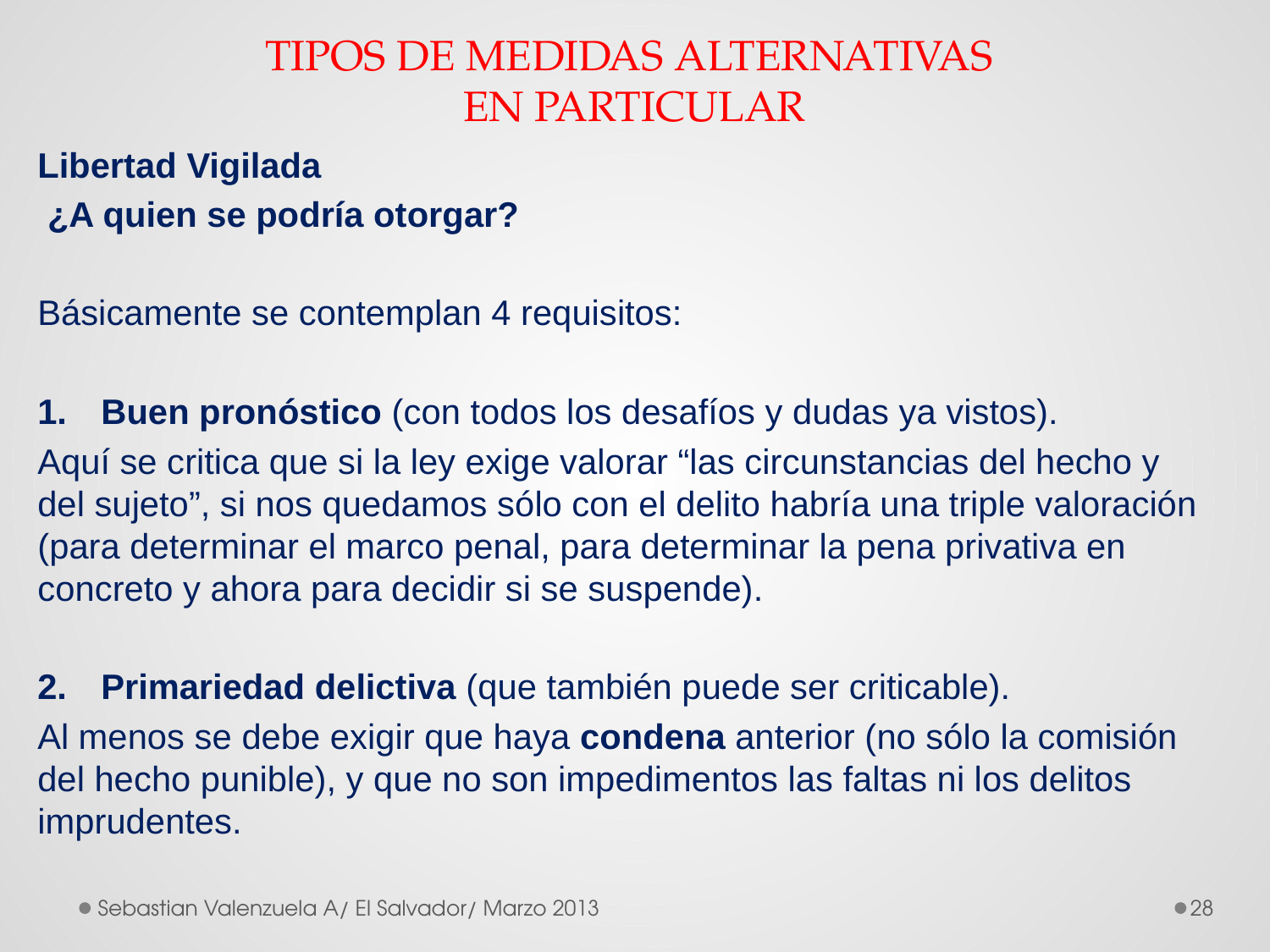

# TIPOS DE MEDIDAS ALTERNATIVAS EN PARTICULAR
Libertad Vigilada
 ¿A quien se podría otorgar?

Básicamente se contemplan 4 requisitos:

Buen pronóstico (con todos los desafíos y dudas ya vistos).
Aquí se critica que si la ley exige valorar “las circunstancias del hecho y del sujeto”, si nos quedamos sólo con el delito habría una triple valoración (para determinar el marco penal, para determinar la pena privativa en concreto y ahora para decidir si se suspende).

Primariedad delictiva (que también puede ser criticable).
Al menos se debe exigir que haya condena anterior (no sólo la comisión del hecho punible), y que no son impedimentos las faltas ni los delitos imprudentes.

Sebastian Valenzuela A/ El Salvador/ Marzo 2013
28